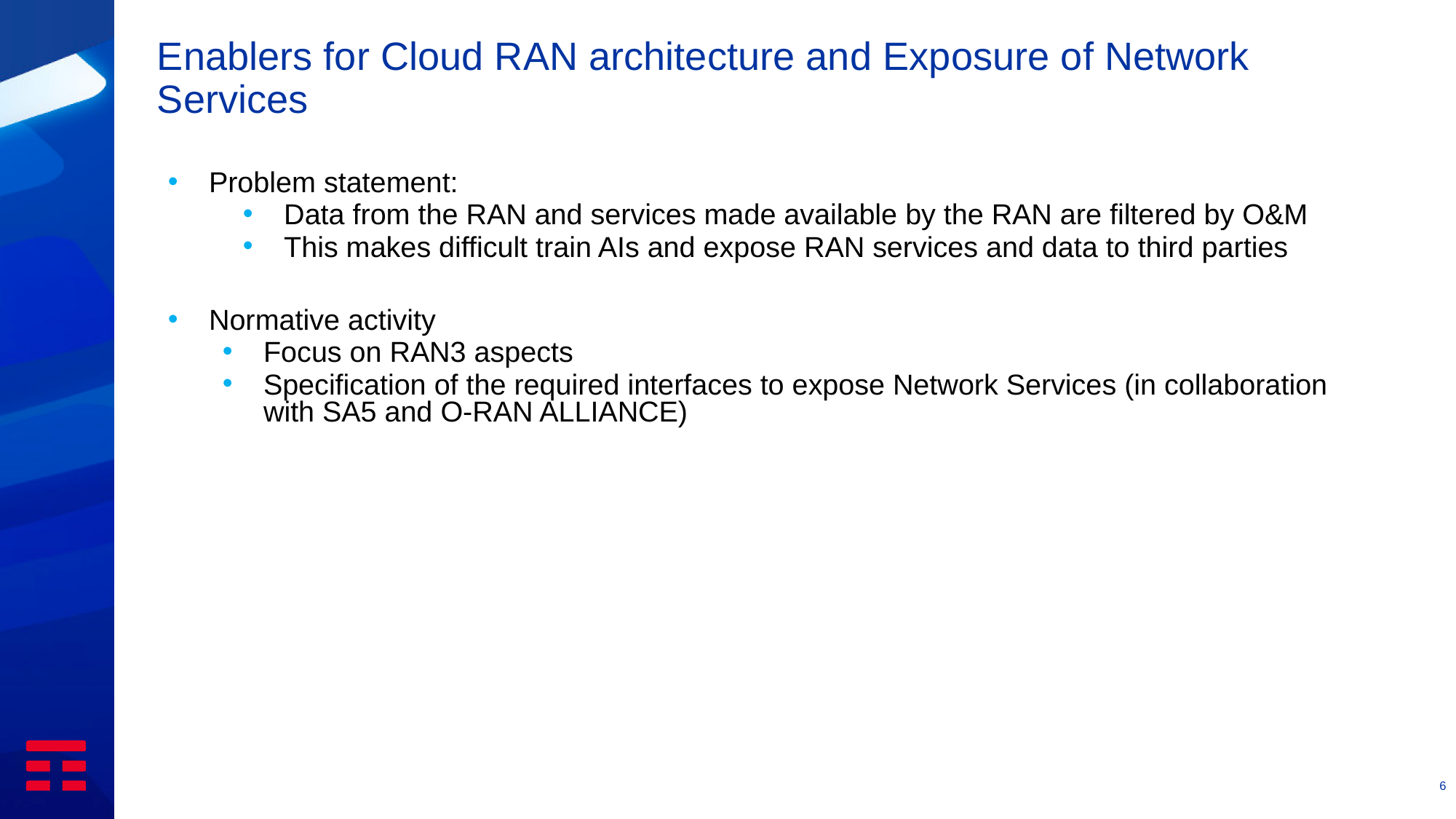

# Enablers for Cloud RAN architecture and Exposure of Network Services
Problem statement:
Data from the RAN and services made available by the RAN are filtered by O&M
This makes difficult train AIs and expose RAN services and data to third parties

Normative activity
Focus on RAN3 aspects
Specification of the required interfaces to expose Network Services (in collaboration with SA5 and O-RAN ALLIANCE)